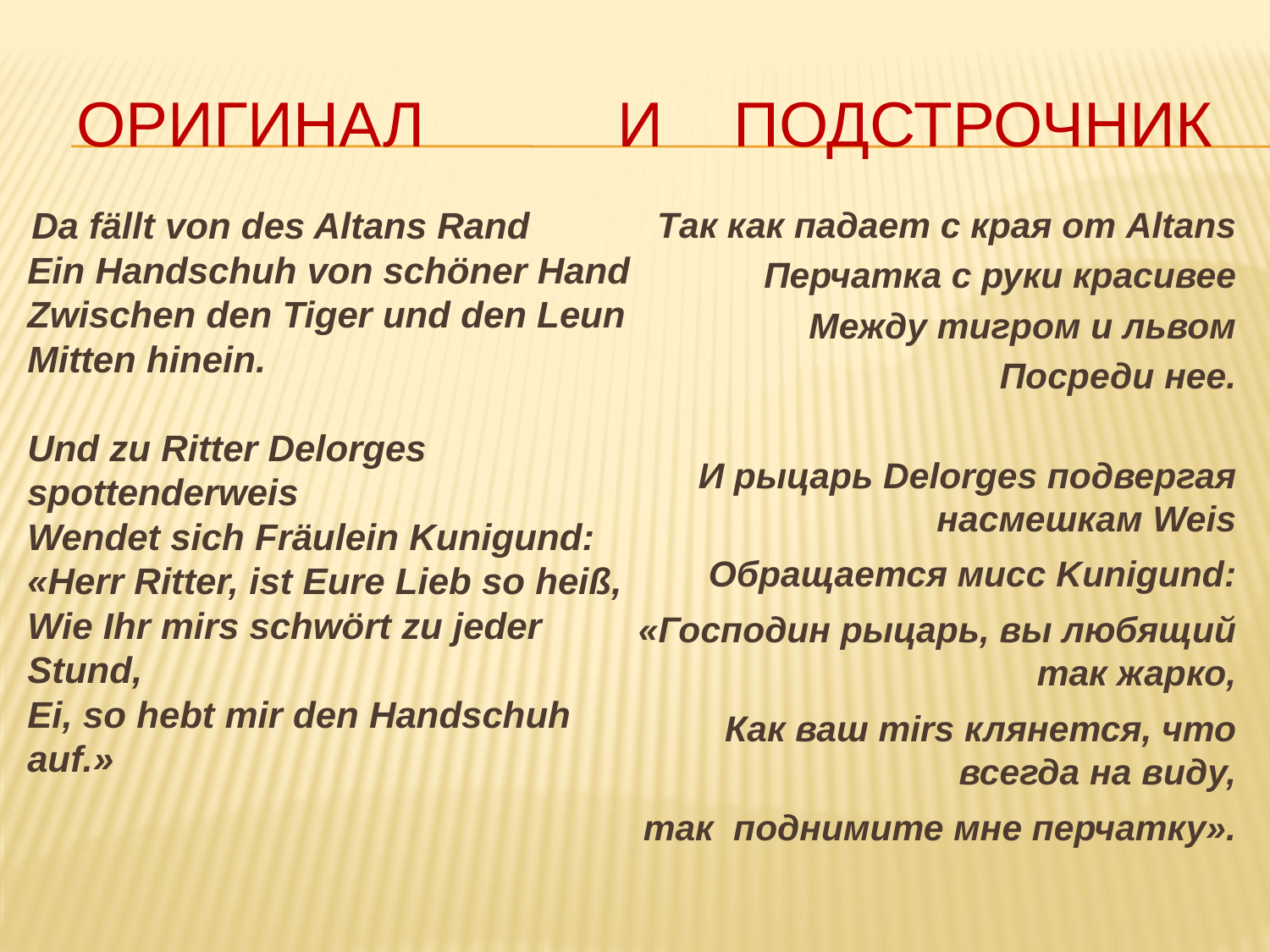

# оригинал           и    подстрочник
     Da fällt von des Altans Rand
Ein Handschuh von schöner Hand
Zwischen den Tiger und den Leun
Mitten hinein.
Und zu Ritter Delorges spottenderweis
Wendet sich Fräulein Kunigund:
«Herr Ritter, ist Eure Lieb so heiß,
Wie Ihr mirs schwört zu jeder Stund,
Ei, so hebt mir den Handschuh auf.»
Так как падает с края от Altans
Перчатка с руки красивее
Между тигром и львом
Посреди нее.

И рыцарь Delorges подвергая насмешкам Weis
Обращается мисс Kunigund:
«Господин рыцарь, вы любящий так жарко,
Как ваш mirs клянется, что всегда на виду,
так  поднимите мне перчатку».